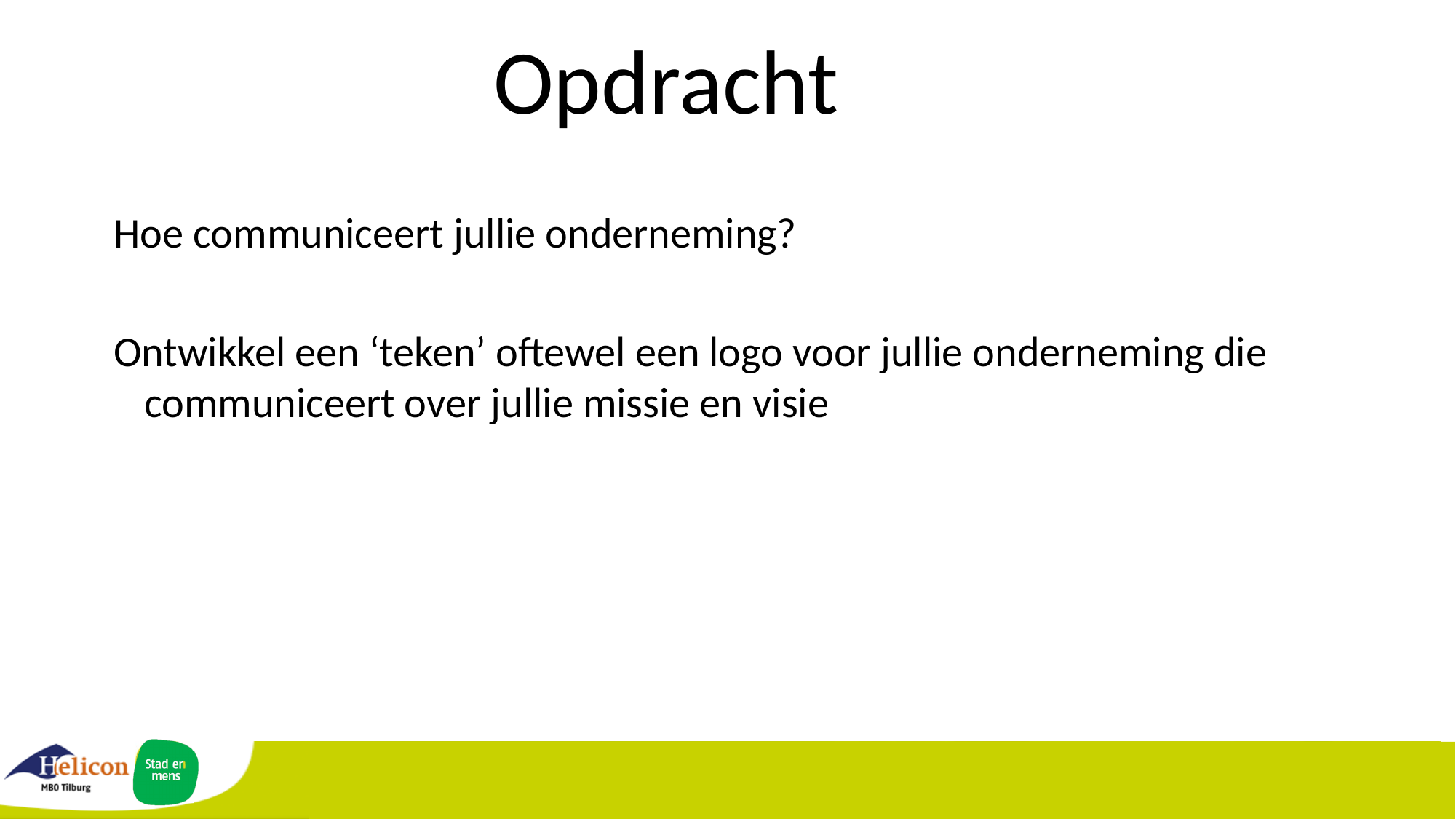

Opdracht
Hoe communiceert jullie onderneming?

Ontwikkel een ‘teken’ oftewel een logo voor jullie onderneming die communiceert over jullie missie en visie